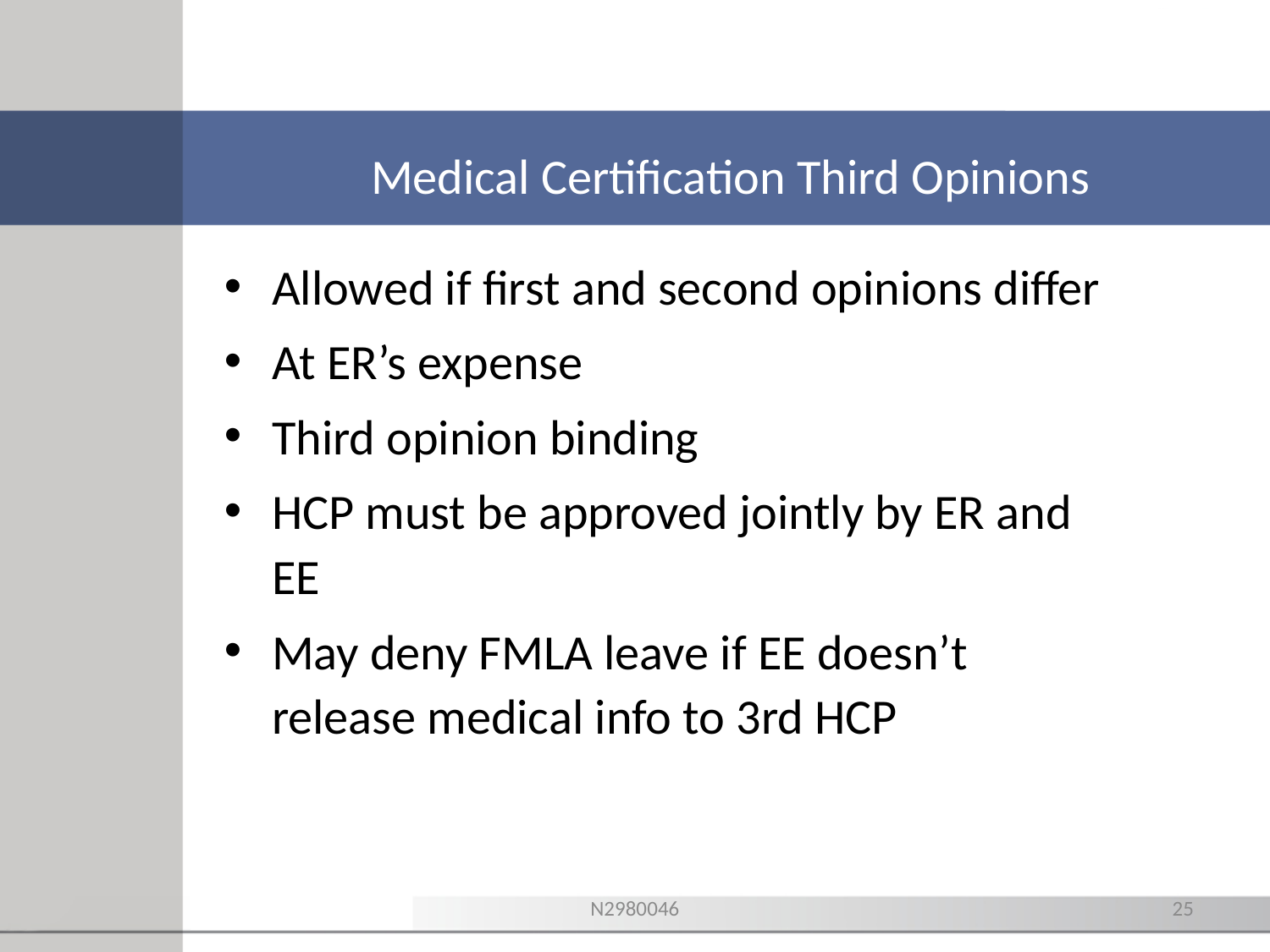

Medical Certification Third Opinions
Allowed if first and second opinions differ
At ER’s expense
Third opinion binding
HCP must be approved jointly by ER and EE
May deny FMLA leave if EE doesn’t release medical info to 3rd HCP
N2980046
25